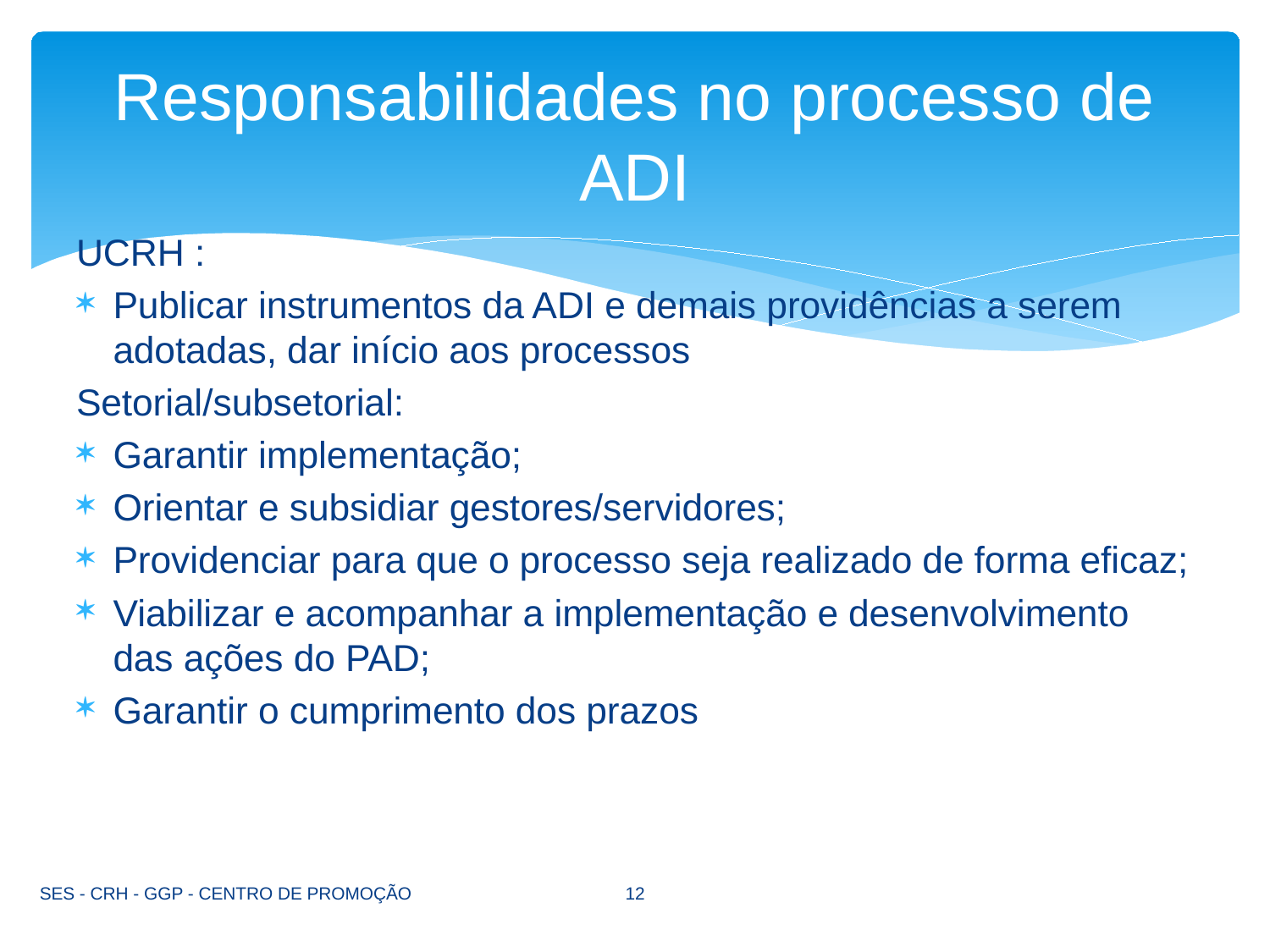

# Responsabilidades no processo de ADI
UCRH :
Publicar instrumentos da ADI e demais providências a serem adotadas, dar início aos processos
Setorial/subsetorial:
Garantir implementação;
Orientar e subsidiar gestores/servidores;
Providenciar para que o processo seja realizado de forma eficaz;
Viabilizar e acompanhar a implementação e desenvolvimento das ações do PAD;
Garantir o cumprimento dos prazos

12
SES - CRH - GGP - CENTRO DE PROMOÇÃO